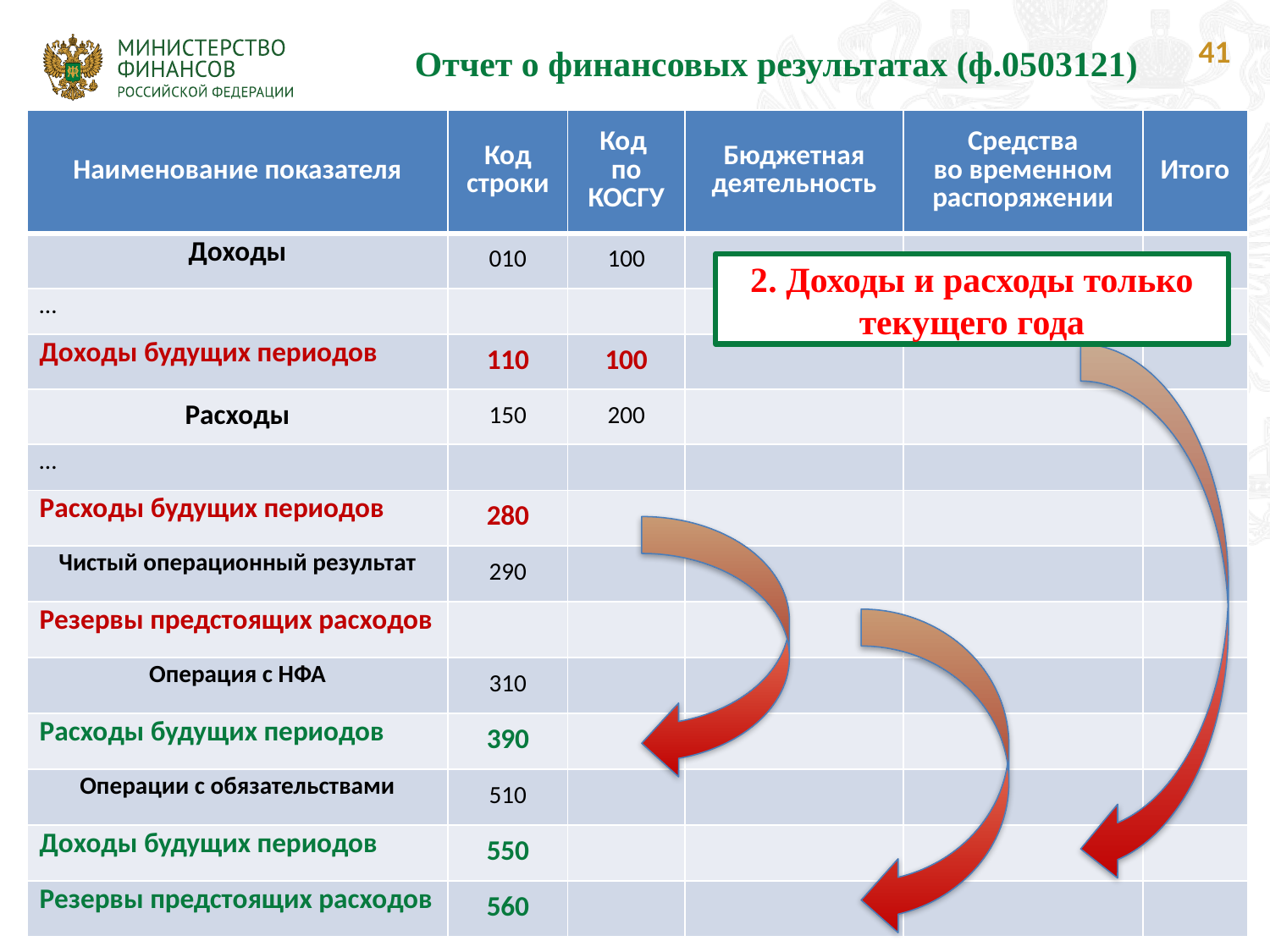

41
Отчет о финансовых результатах (ф.0503121)
| Наименование показателя | Код строки | Код по КОСГУ | Бюджетная деятельность | Средства во временном распоряжении | Итого |
| --- | --- | --- | --- | --- | --- |
| Доходы | 010 | 100 |  |  |  |
| … |  |  |  |  |  |
| Доходы будущих периодов | 110 | 100 |  |  |  |
| Расходы | 150 | 200 |  |  |  |
| … |  |  |  |  |  |
| Расходы будущих периодов | 280 |  |  |  |  |
| Чистый операционный результат | 290 |  |  |  |  |
| Резервы предстоящих расходов |  |  |  |  |  |
| Операция с НФА | 310 |  |  |  |  |
| Расходы будущих периодов | 390 |  |  |  |  |
| Операции с обязательствами | 510 |  |  |  |  |
| Доходы будущих периодов | 550 |  |  |  |  |
| Резервы предстоящих расходов | 560 |  |  |  |  |
2. Доходы и расходы только текущего года